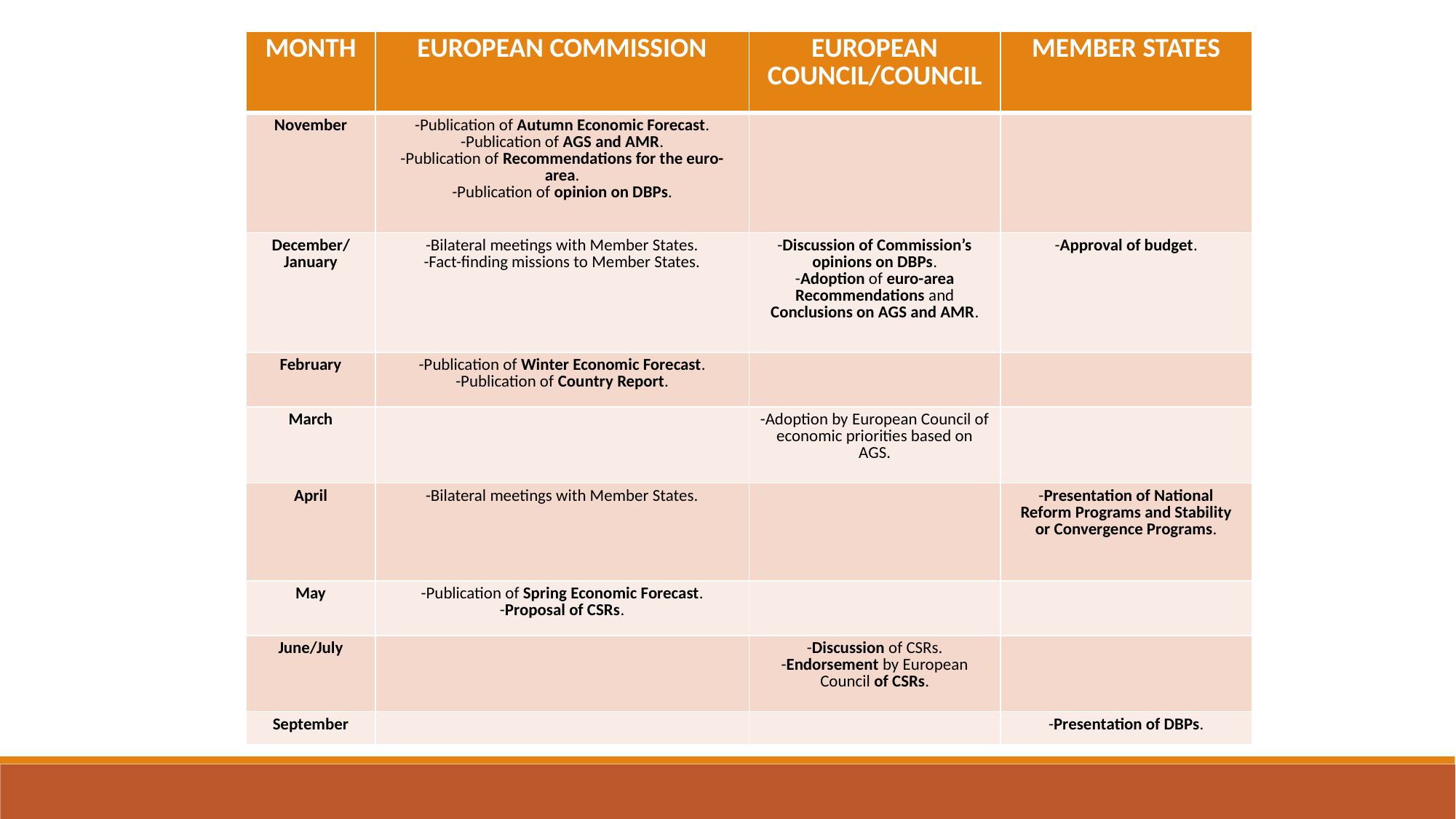

| MONTH | EUROPEAN COMMISSION | EUROPEAN COUNCIL/COUNCIL | MEMBER STATES |
| --- | --- | --- | --- |
| November | -Publication of Autumn Economic Forecast. -Publication of AGS and AMR. -Publication of Recommendations for the euro- area. -Publication of opinion on DBPs. |  |  |
| December/January | -Bilateral meetings with Member States. -Fact-finding missions to Member States. | -Discussion of Commission’s opinions on DBPs. -Adoption of euro-area Recommendations and Conclusions on AGS and AMR. | -Approval of budget. |
| February | -Publication of Winter Economic Forecast. -Publication of Country Report. |  |  |
| March |  | -Adoption by European Council of economic priorities based on AGS. |  |
| April | -Bilateral meetings with Member States. |  | -Presentation of National Reform Programs and Stability or Convergence Programs. |
| May | -Publication of Spring Economic Forecast. -Proposal of CSRs. |  |  |
| June/July |  | -Discussion of CSRs. -Endorsement by European Council of CSRs. |  |
| September |  |  | -Presentation of DBPs. |